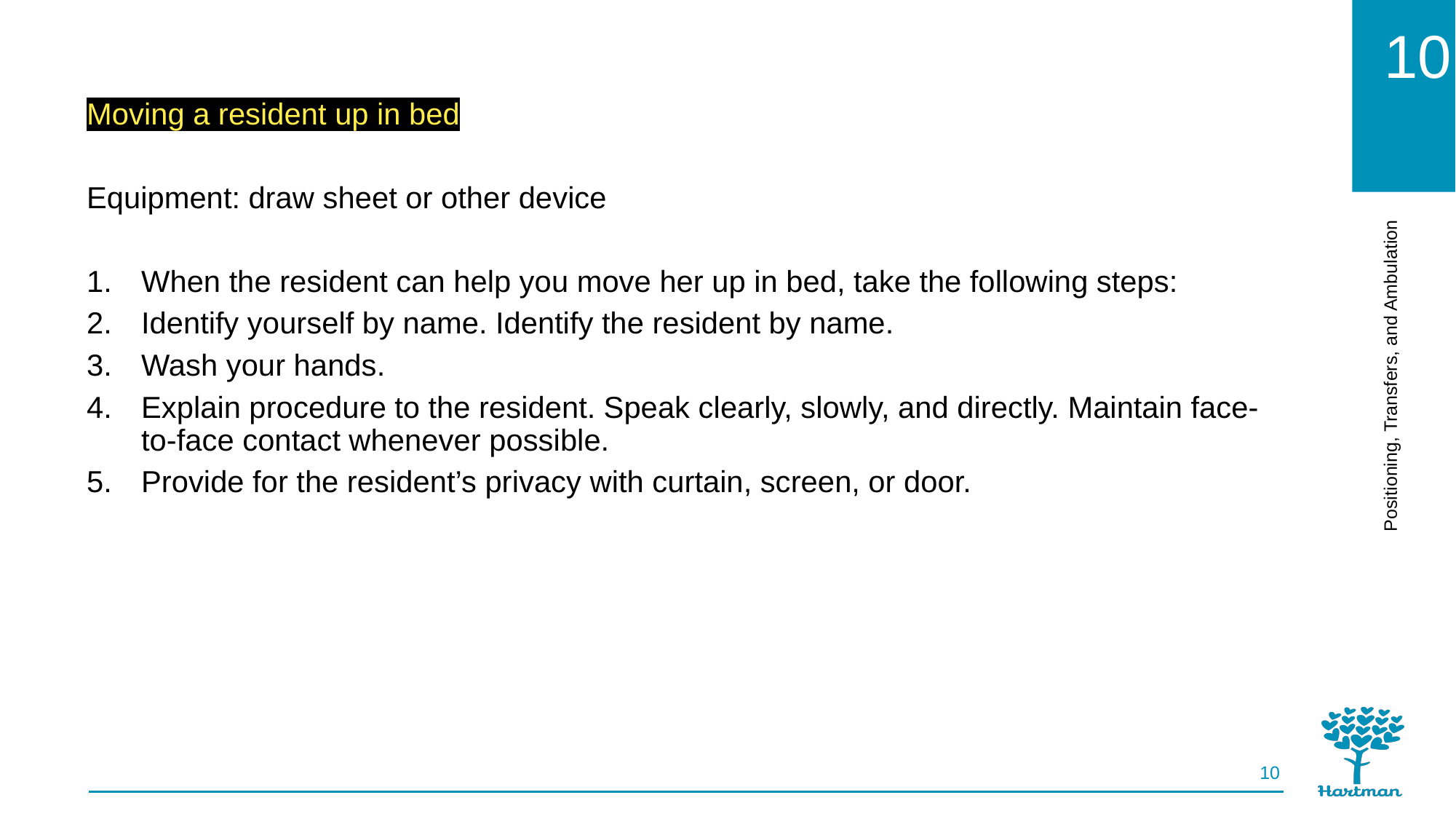

Moving a resident up in bed

Equipment: draw sheet or other device

When the resident can help you move her up in bed, take the following steps:
Identify yourself by name. Identify the resident by name.
Wash your hands.
Explain procedure to the resident. Speak clearly, slowly, and directly. Maintain face-to-face contact whenever possible.
Provide for the resident’s privacy with curtain, screen, or door.

10